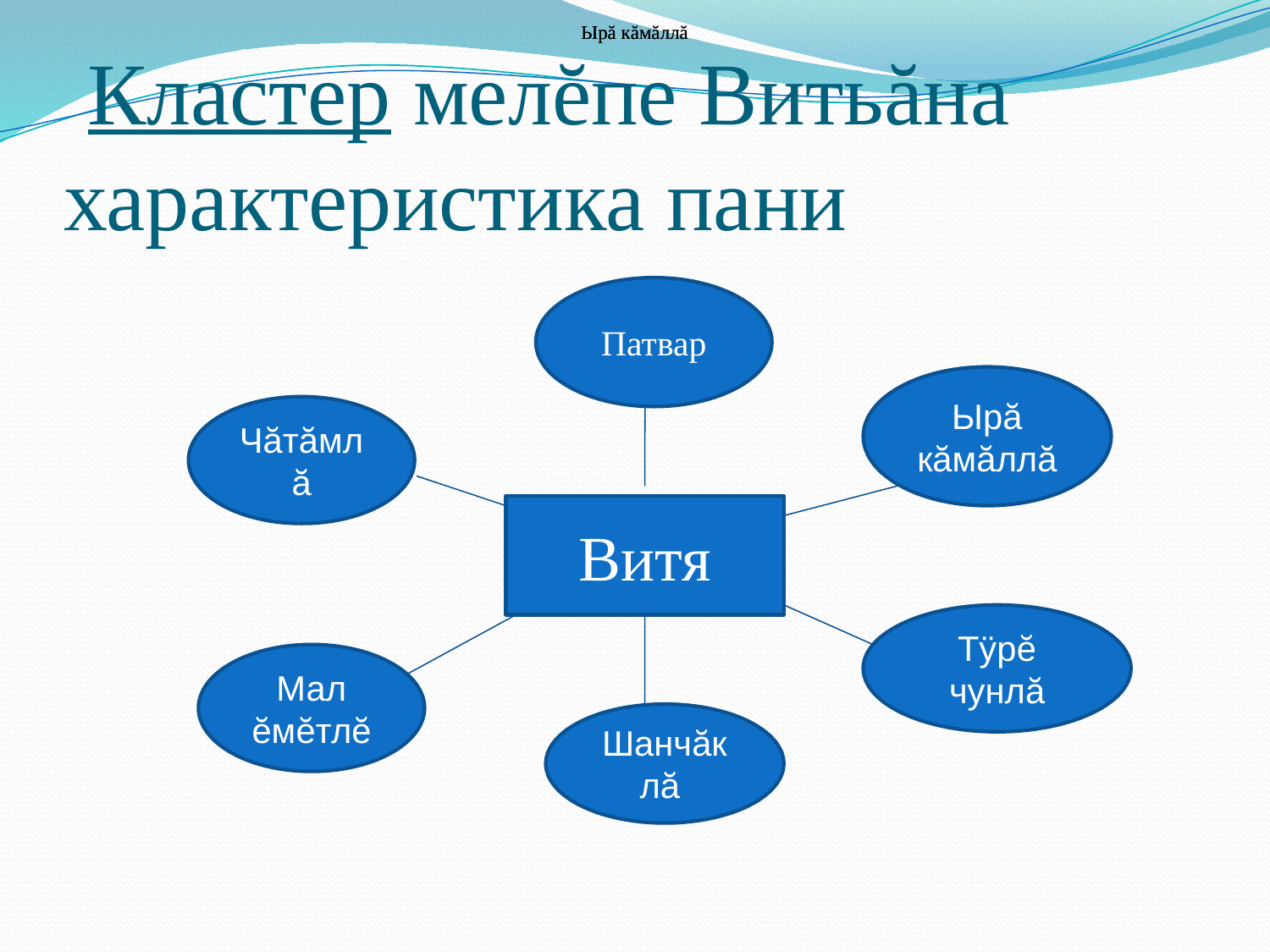

Ырă кăмăллă
Ырă кăмăллă
# Кластер мелĕпе Витьăна характеристика пани

Патвар
Ырă кăмăллă
Чăтăмлă
Витя
Тÿрĕ чунлă
Мал ĕмĕтлĕ
Шанчăклă